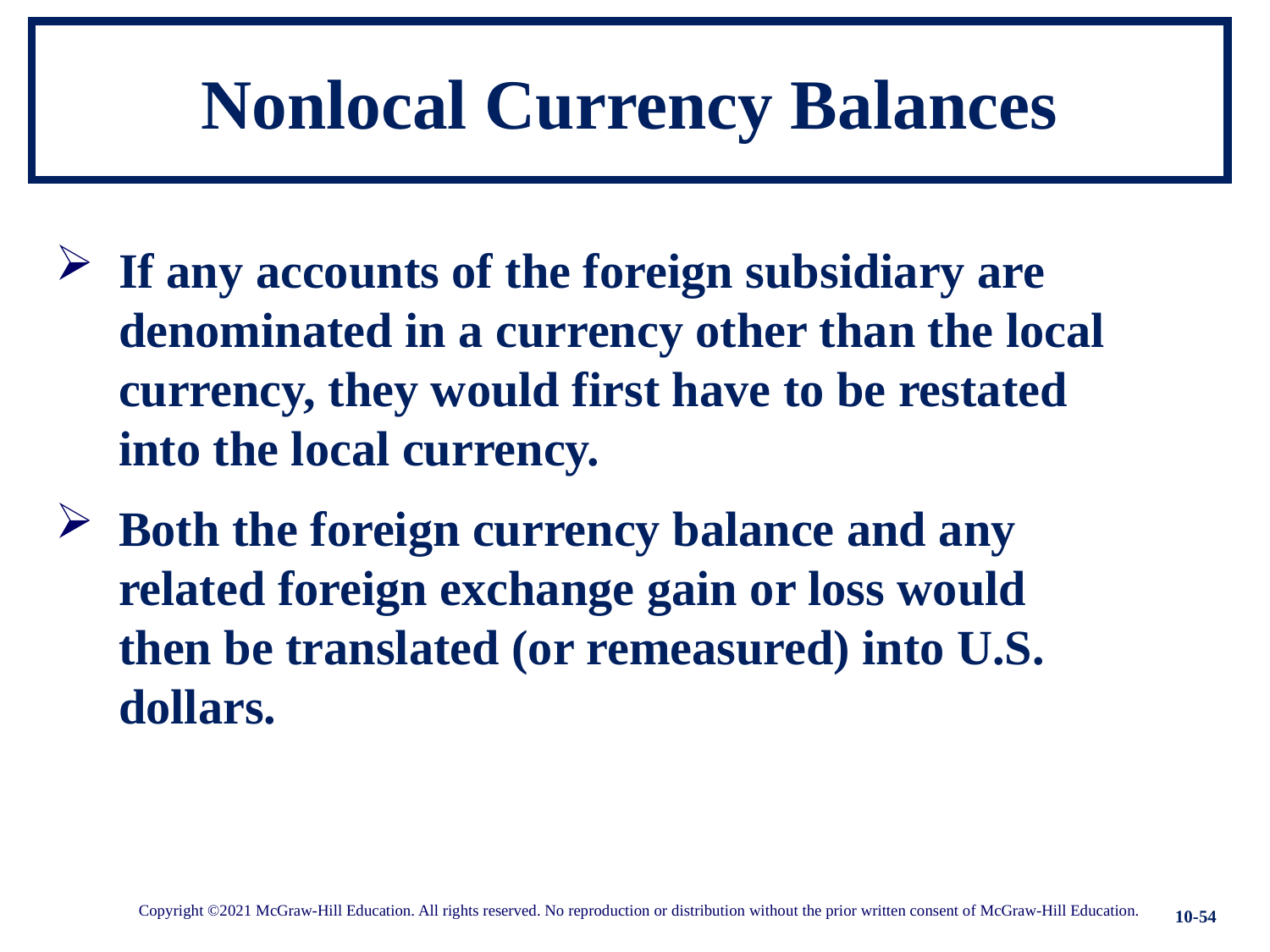

# Nonlocal Currency Balances
If any accounts of the foreign subsidiary are denominated in a currency other than the local currency, they would first have to be restated into the local currency.
Both the foreign currency balance and any related foreign exchange gain or loss would then be translated (or remeasured) into U.S. dollars.
10-54
Copyright ©2021 McGraw-Hill Education. All rights reserved. No reproduction or distribution without the prior written consent of McGraw-Hill Education.